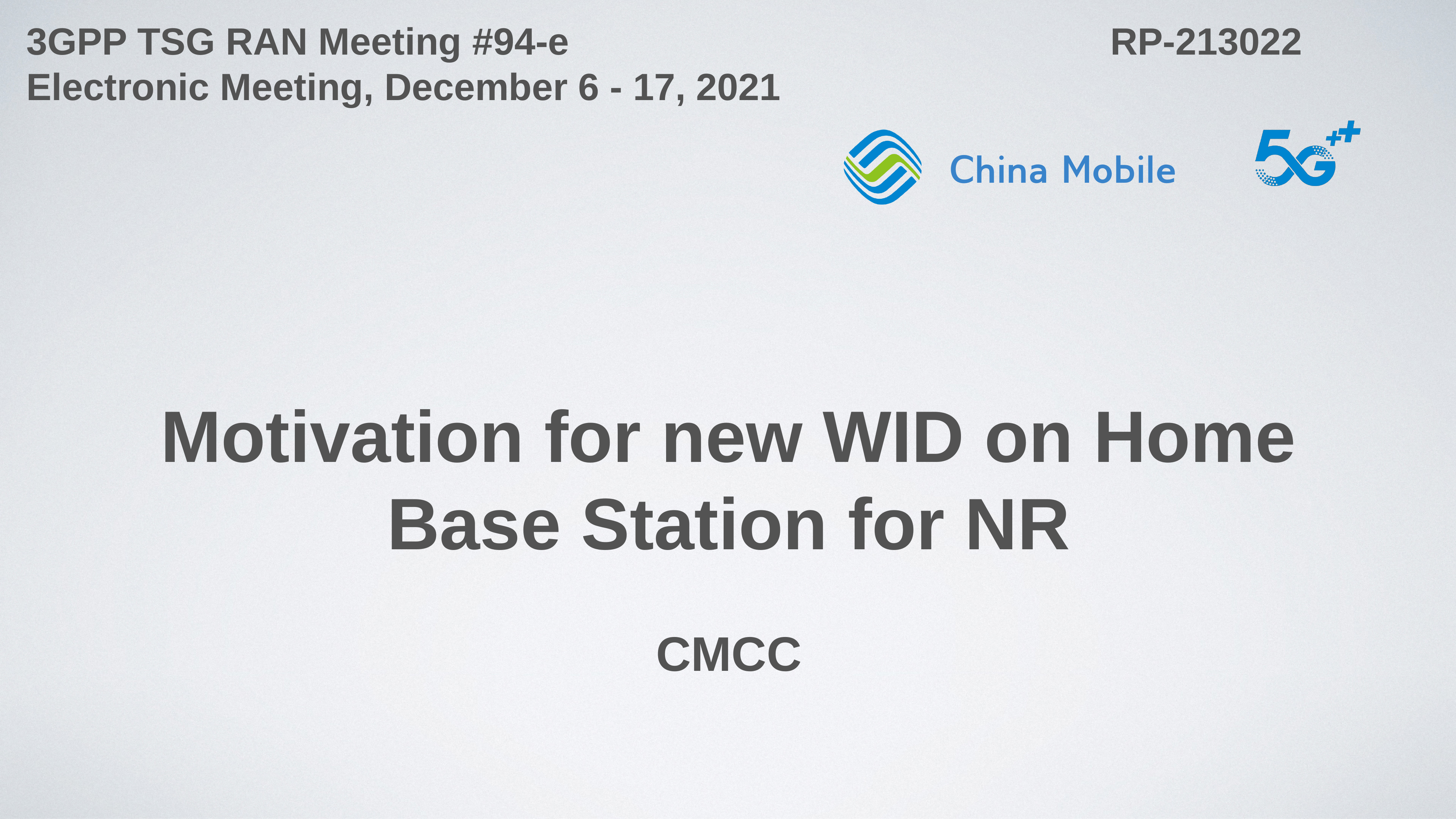

3GPP TSG RAN Meeting #94-e							                    RP-213022
Electronic Meeting, December 6 - 17, 2021

Motivation for new WID on Home Base Station for NR

CMCC